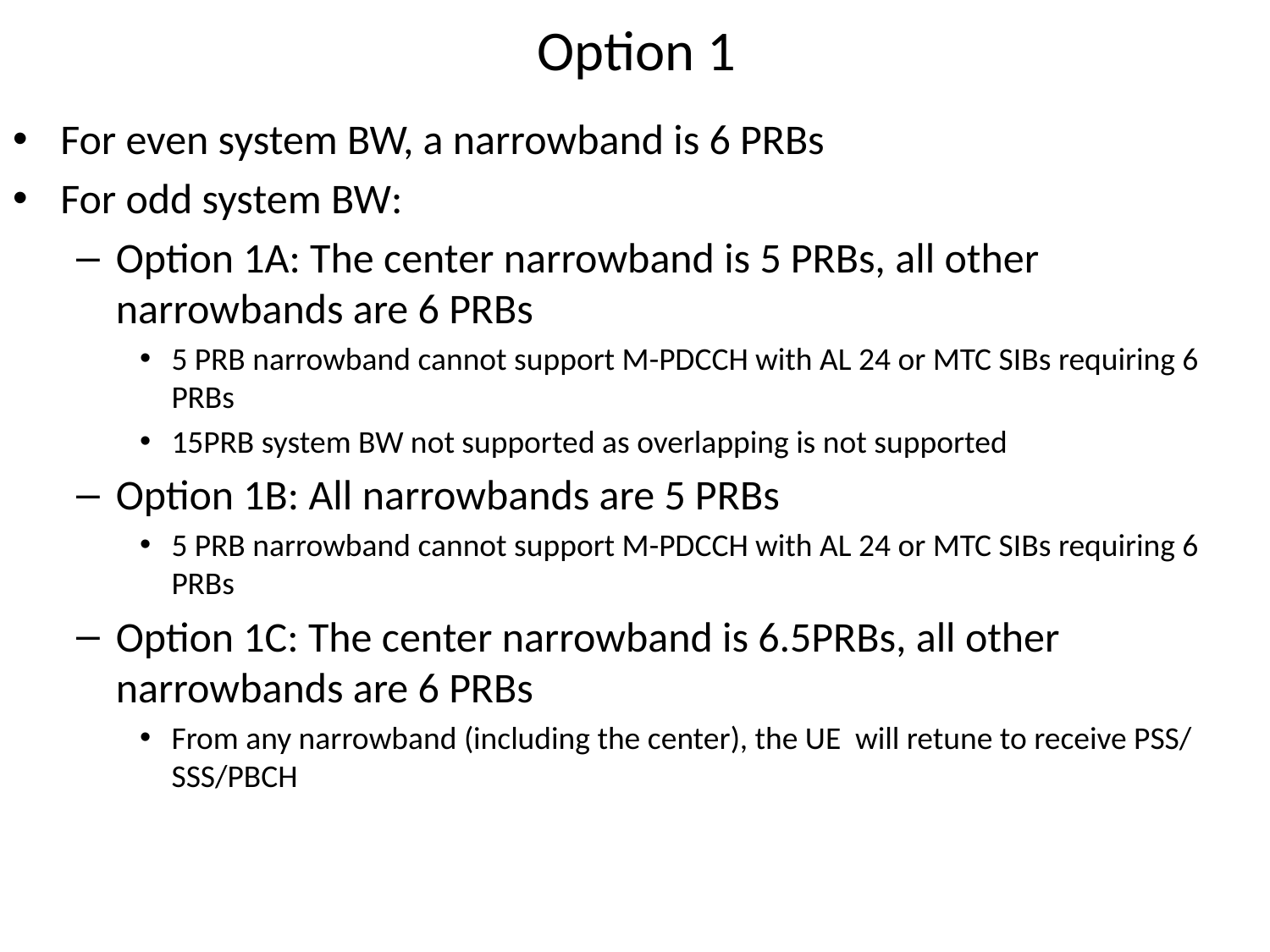

# Option 1
For even system BW, a narrowband is 6 PRBs
For odd system BW:
Option 1A: The center narrowband is 5 PRBs, all other narrowbands are 6 PRBs
5 PRB narrowband cannot support M-PDCCH with AL 24 or MTC SIBs requiring 6 PRBs
15PRB system BW not supported as overlapping is not supported
Option 1B: All narrowbands are 5 PRBs
5 PRB narrowband cannot support M-PDCCH with AL 24 or MTC SIBs requiring 6 PRBs
Option 1C: The center narrowband is 6.5PRBs, all other narrowbands are 6 PRBs
From any narrowband (including the center), the UE  will retune to receive PSS/SSS/PBCH